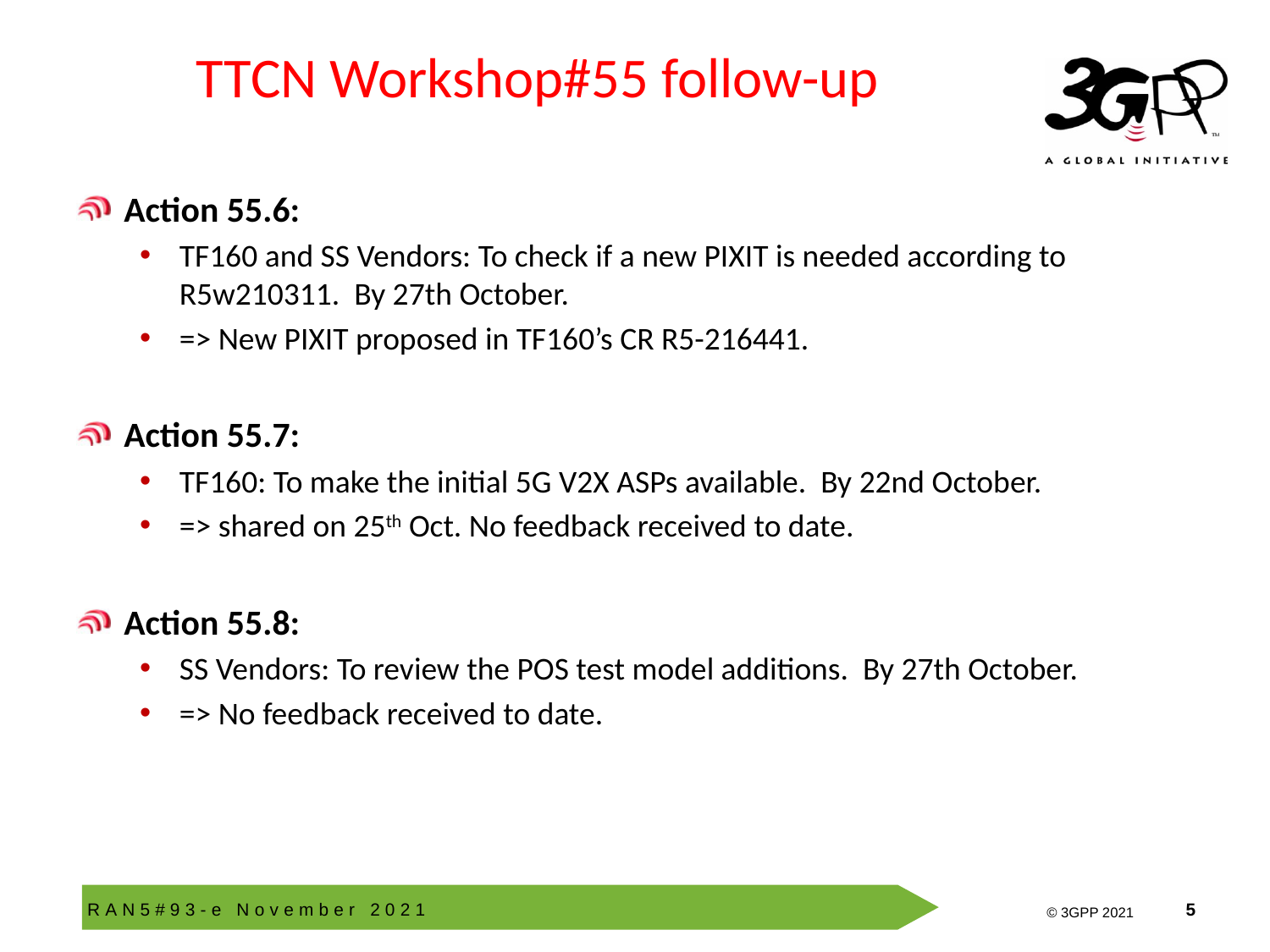

# TTCN Workshop#55 follow-up
Action 55.6:
TF160 and SS Vendors: To check if a new PIXIT is needed according to R5w210311.  By 27th October.
=> New PIXIT proposed in TF160’s CR R5-216441.

Action 55.7:
TF160: To make the initial 5G V2X ASPs available.  By 22nd October.
=> shared on 25th Oct. No feedback received to date.

Action 55.8:
SS Vendors: To review the POS test model additions.  By 27th October.
=> No feedback received to date.